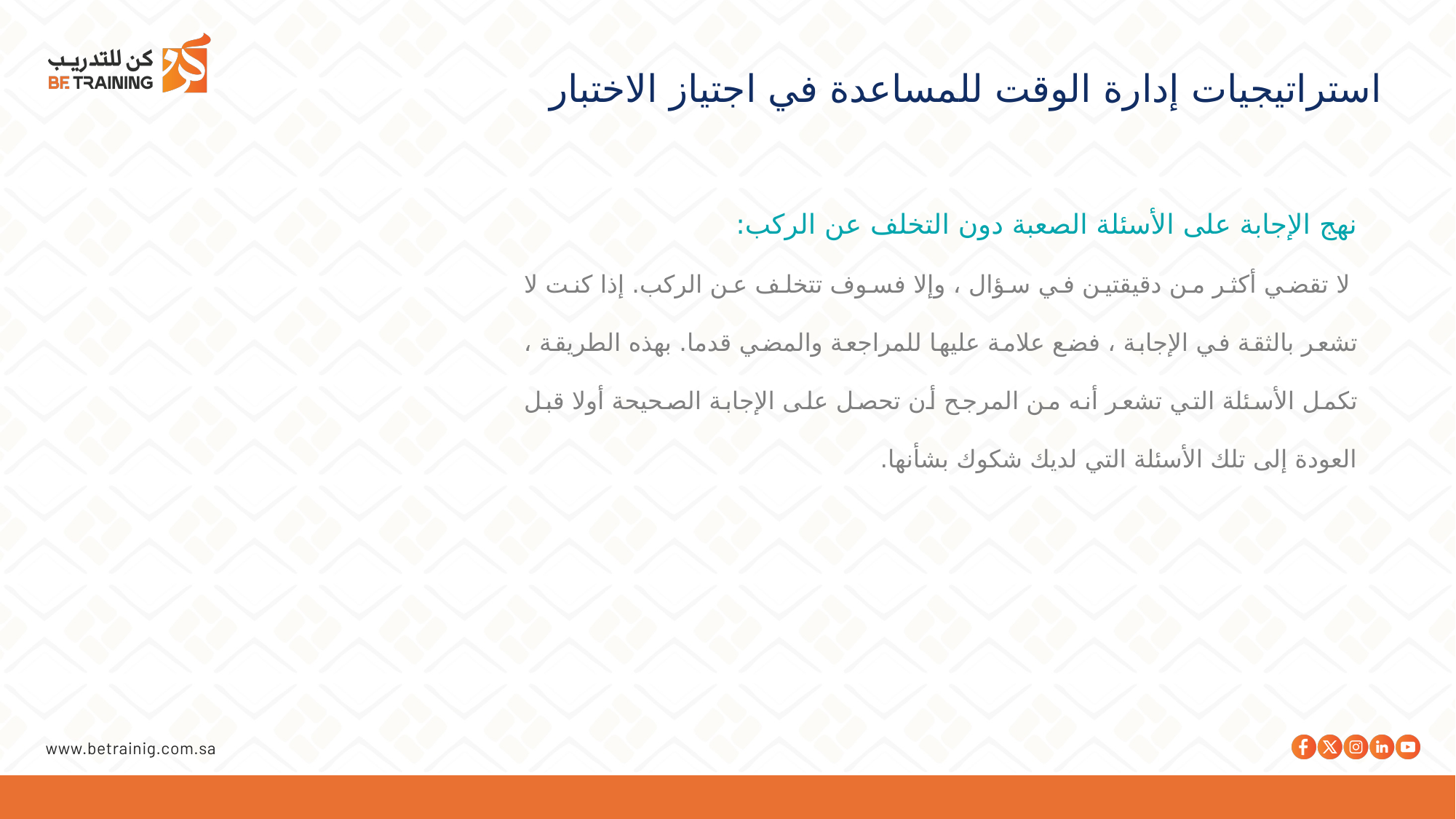

استراتيجيات إدارة الوقت للمساعدة في اجتياز الاختبار
نهج الإجابة على الأسئلة الصعبة دون التخلف عن الركب:
 لا تقضي أكثر من دقيقتين في سؤال ، وإلا فسوف تتخلف عن الركب. إذا كنت لا تشعر بالثقة في الإجابة ، فضع علامة عليها للمراجعة والمضي قدما. بهذه الطريقة ، تكمل الأسئلة التي تشعر أنه من المرجح أن تحصل على الإجابة الصحيحة أولا قبل العودة إلى تلك الأسئلة التي لديك شكوك بشأنها.